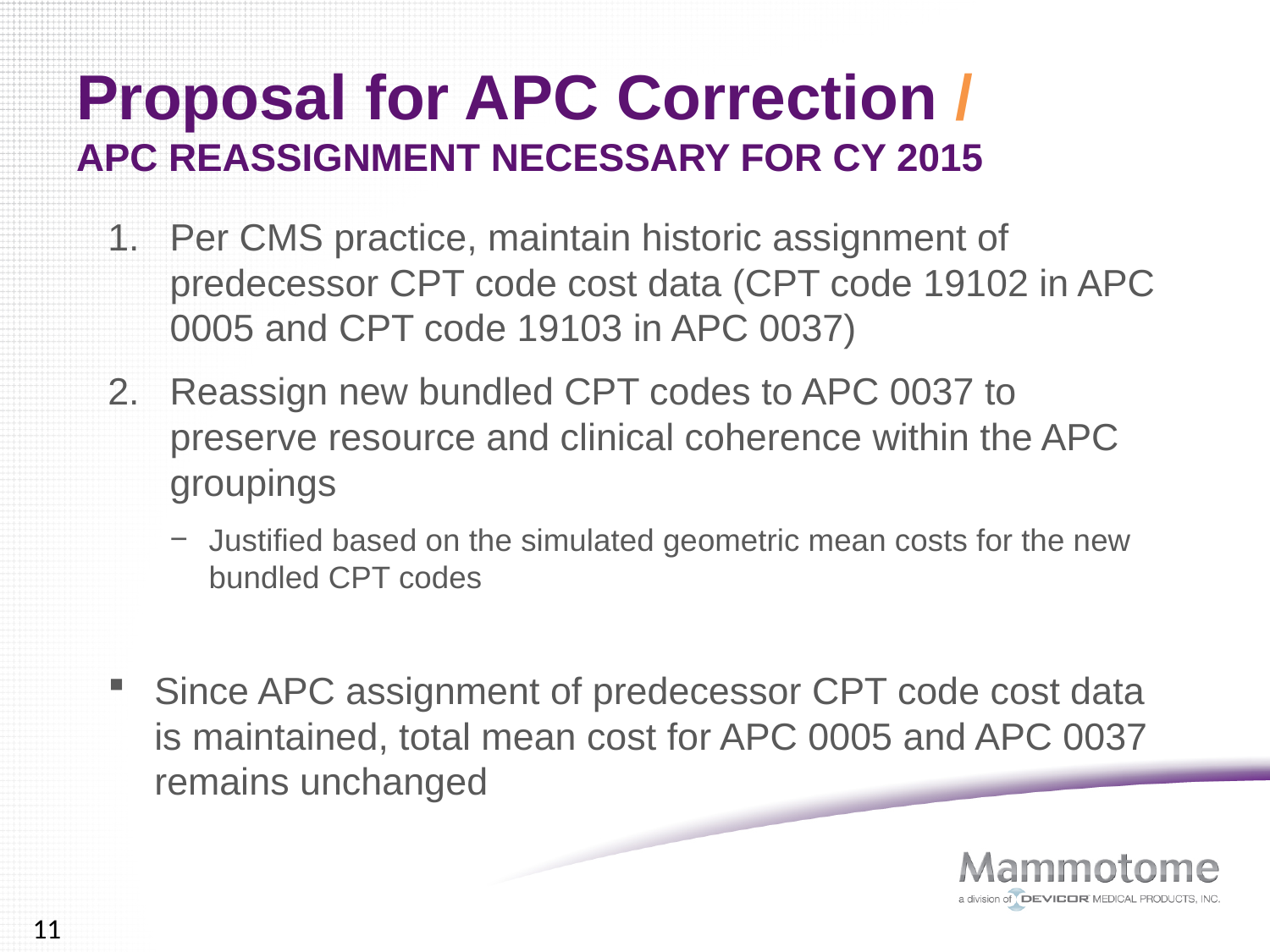

# Proposal for APC Correction / APC REASSIGNMENT NECESSARY FOR CY 2015
Per CMS practice, maintain historic assignment of predecessor CPT code cost data (CPT code 19102 in APC 0005 and CPT code 19103 in APC 0037)
Reassign new bundled CPT codes to APC 0037 to preserve resource and clinical coherence within the APC groupings
Justified based on the simulated geometric mean costs for the new bundled CPT codes

Since APC assignment of predecessor CPT code cost data is maintained, total mean cost for APC 0005 and APC 0037 remains unchanged